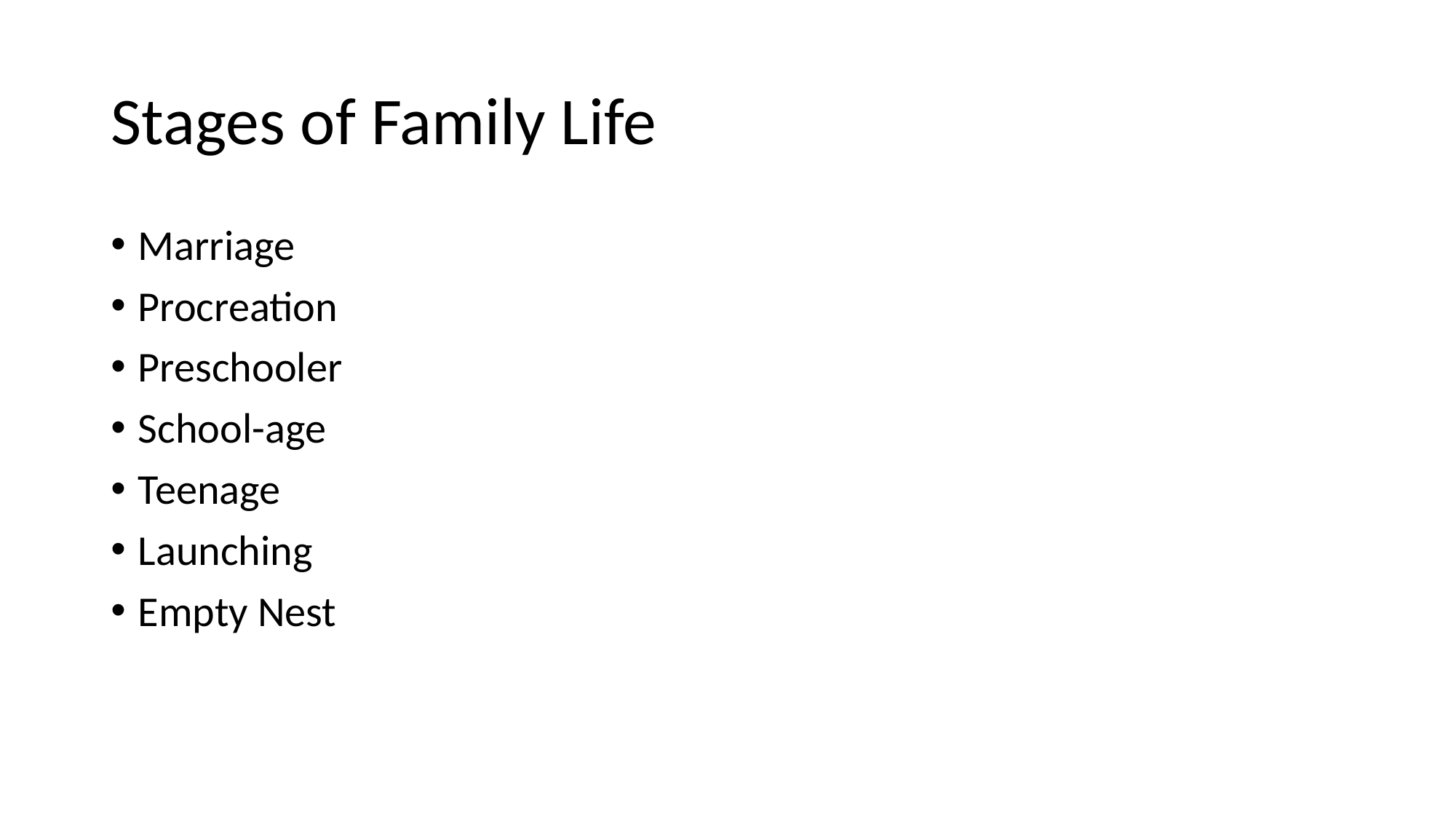

# Stages of Family Life
Marriage
Procreation
Preschooler
School-age
Teenage
Launching
Empty Nest